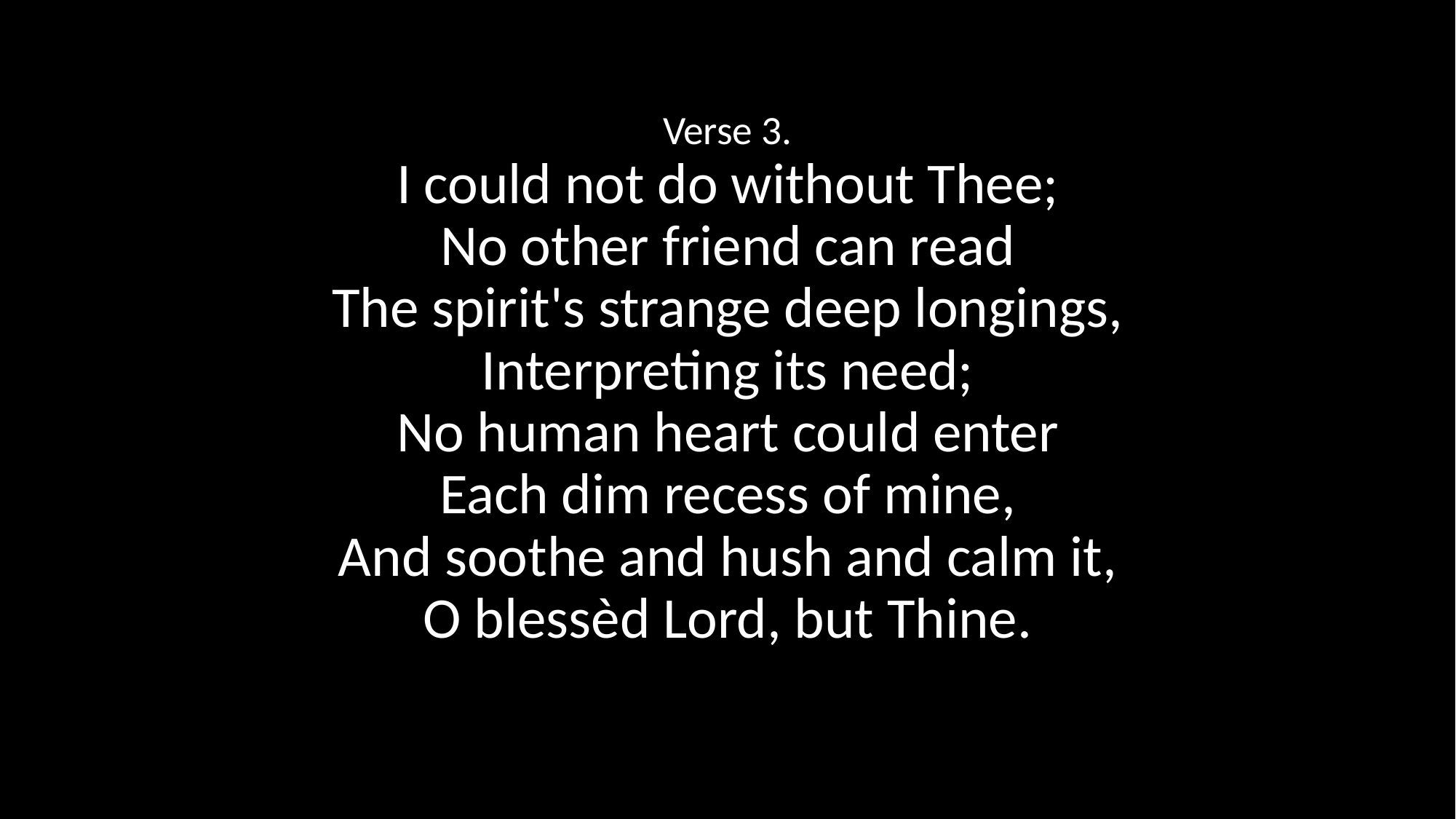

Verse 3.
I could not do without Thee;
No other friend can read
The spirit's strange deep longings,
Interpreting its need;
No human heart could enter
Each dim recess of mine,
And soothe and hush and calm it,
O blessèd Lord, but Thine.